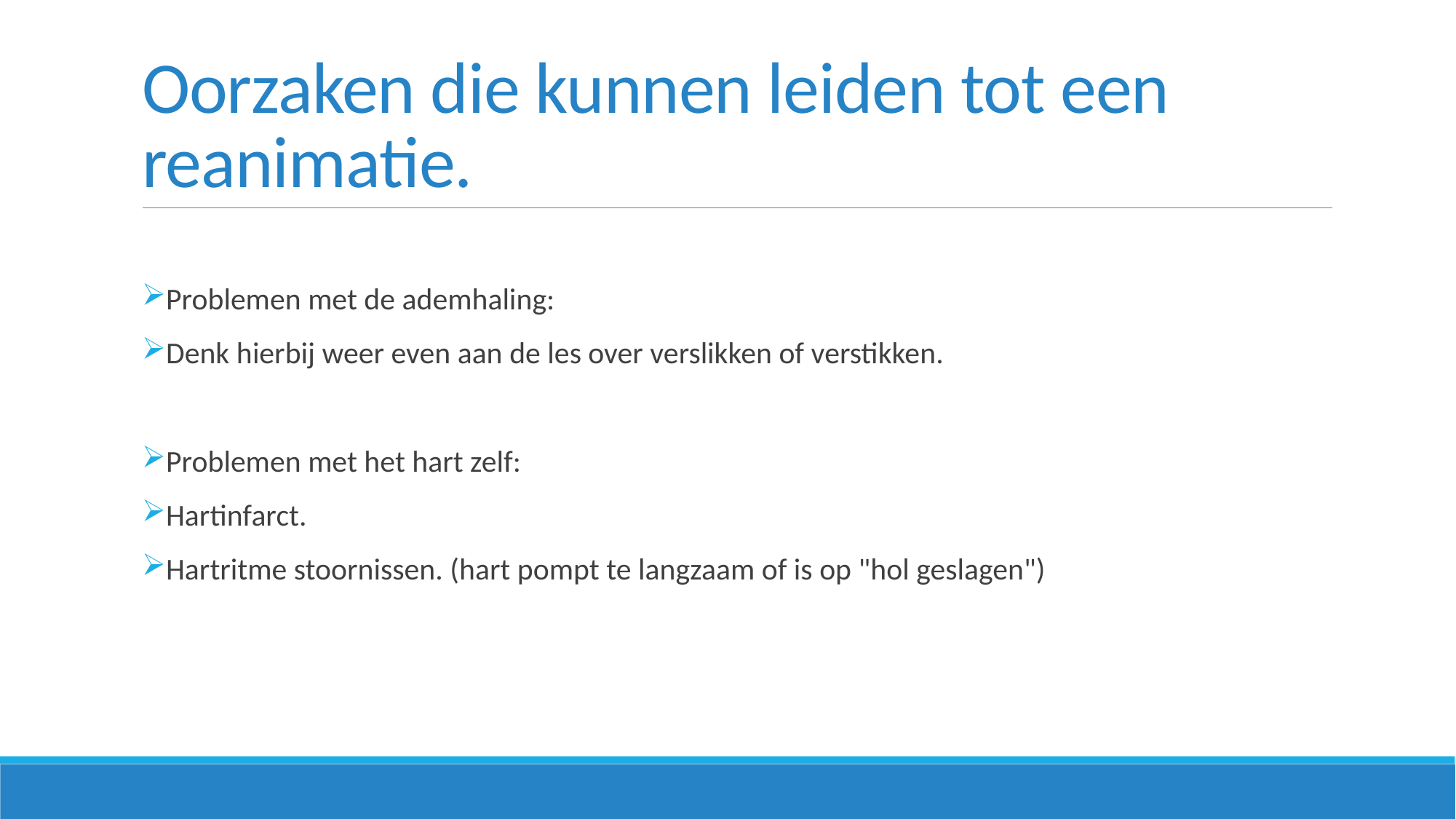

# Oorzaken die kunnen leiden tot een reanimatie.

Problemen met de ademhaling:
Denk hierbij weer even aan de les over verslikken of verstikken.

Problemen met het hart zelf:
Hartinfarct.
Hartritme stoornissen. (hart pompt te langzaam of is op "hol geslagen")